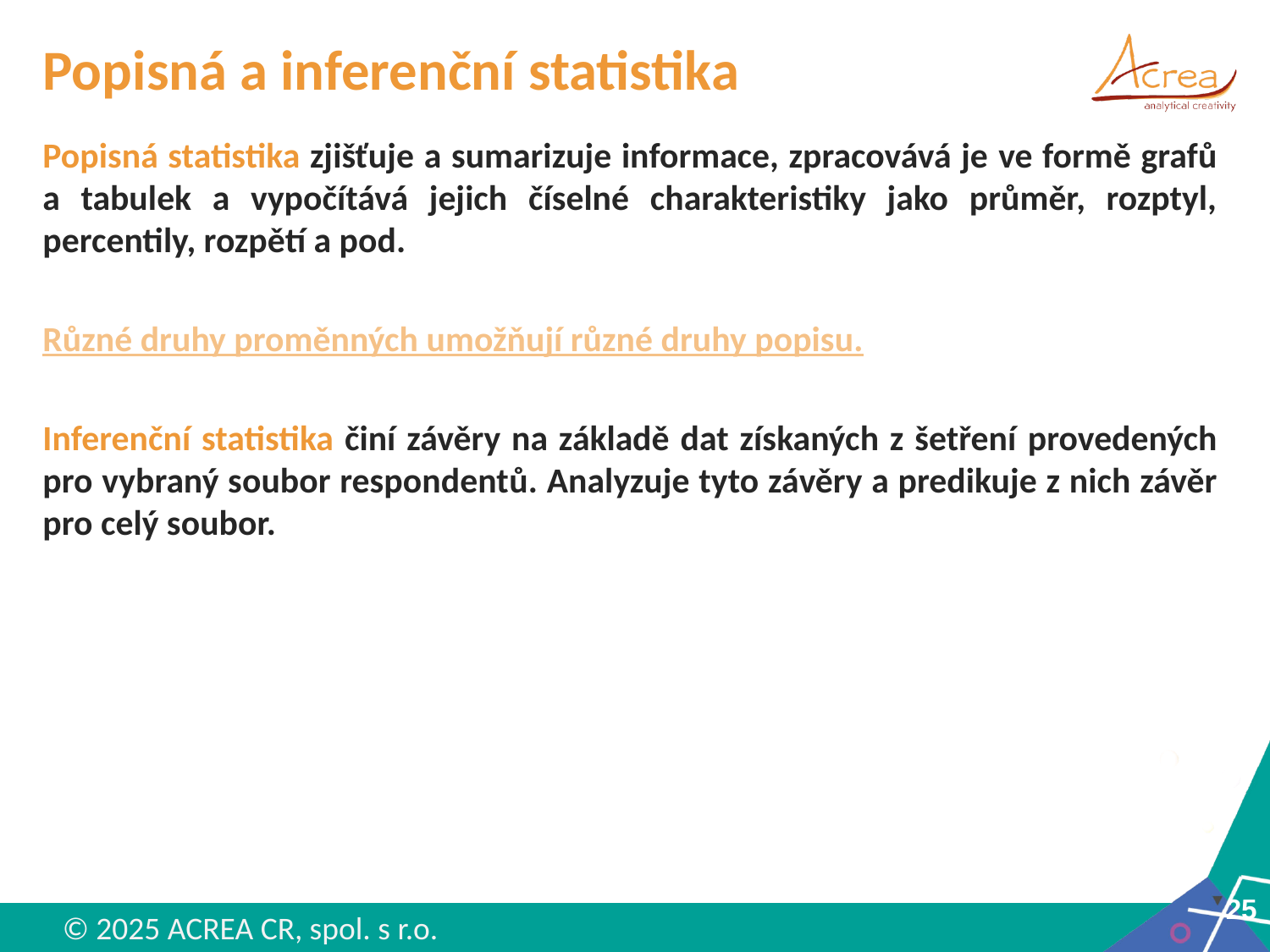

# Popisná a inferenční statistika
Popisná statistika zjišťuje a sumarizuje informace, zpracovává je ve formě grafů a tabulek a vypočítává jejich číselné charakteristiky jako průměr, rozptyl, percentily, rozpětí a pod.

Různé druhy proměnných umožňují různé druhy popisu.

Inferenční statistika činí závěry na základě dat získaných z šetření provedených pro vybraný soubor respondentů. Analyzuje tyto závěry a predikuje z nich závěr pro celý soubor.

25